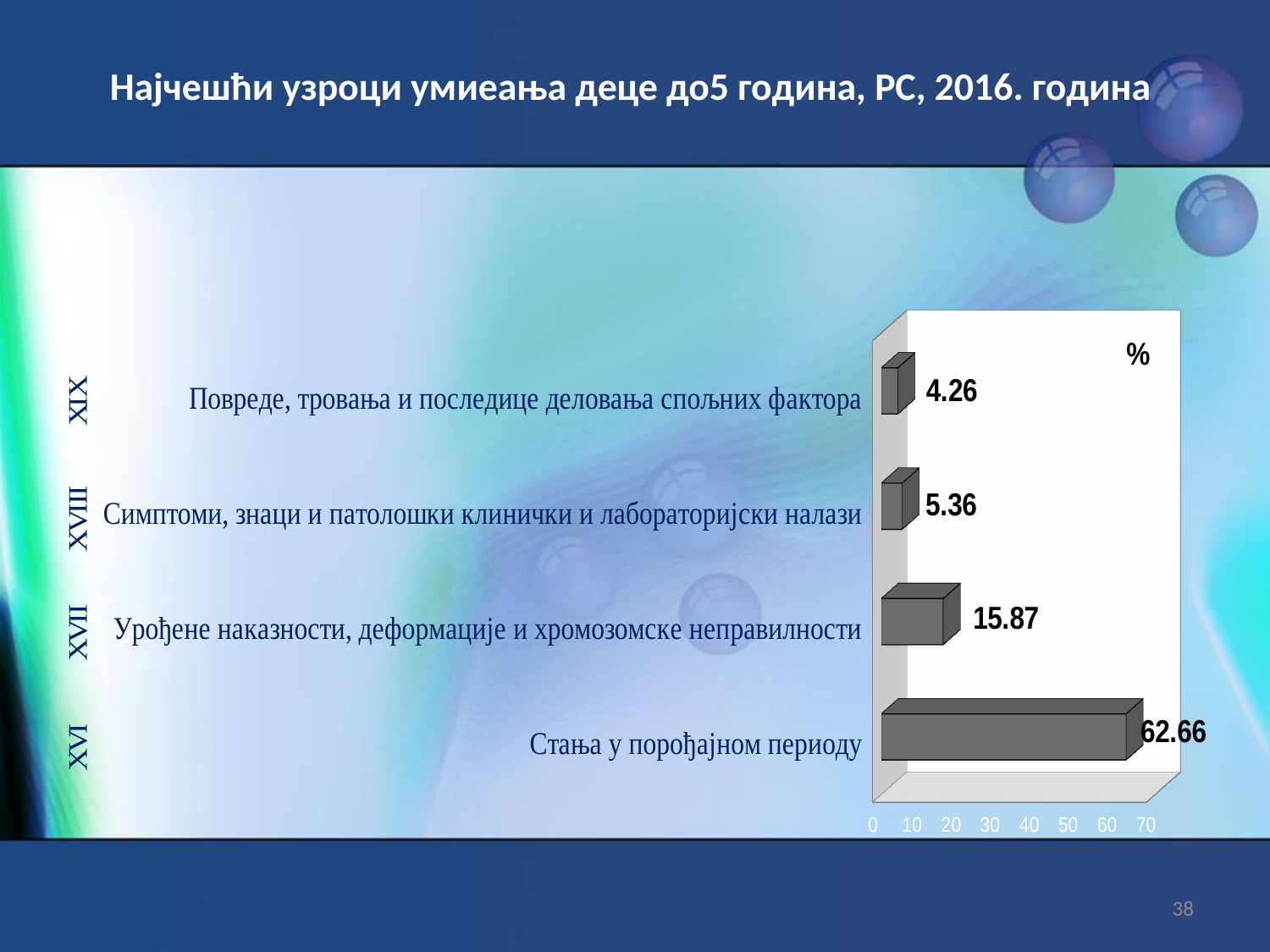

# Најчешћи узроци умиеања деце до5 година, РС, 2016. година

[unsupported chart]

38